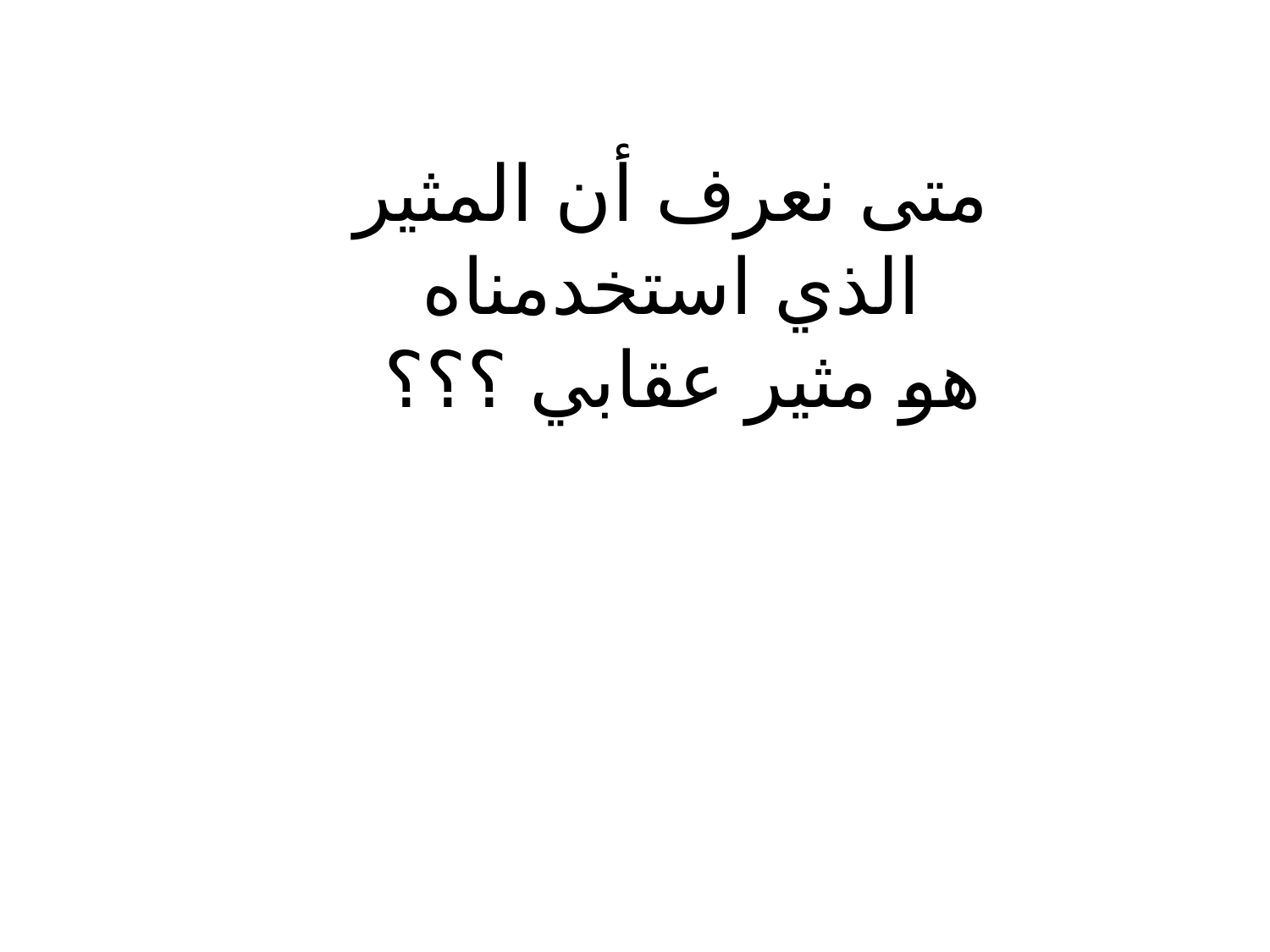

متى نعرف أن المثير
الذي استخدمناه
 هو مثير عقابي ؟؟؟